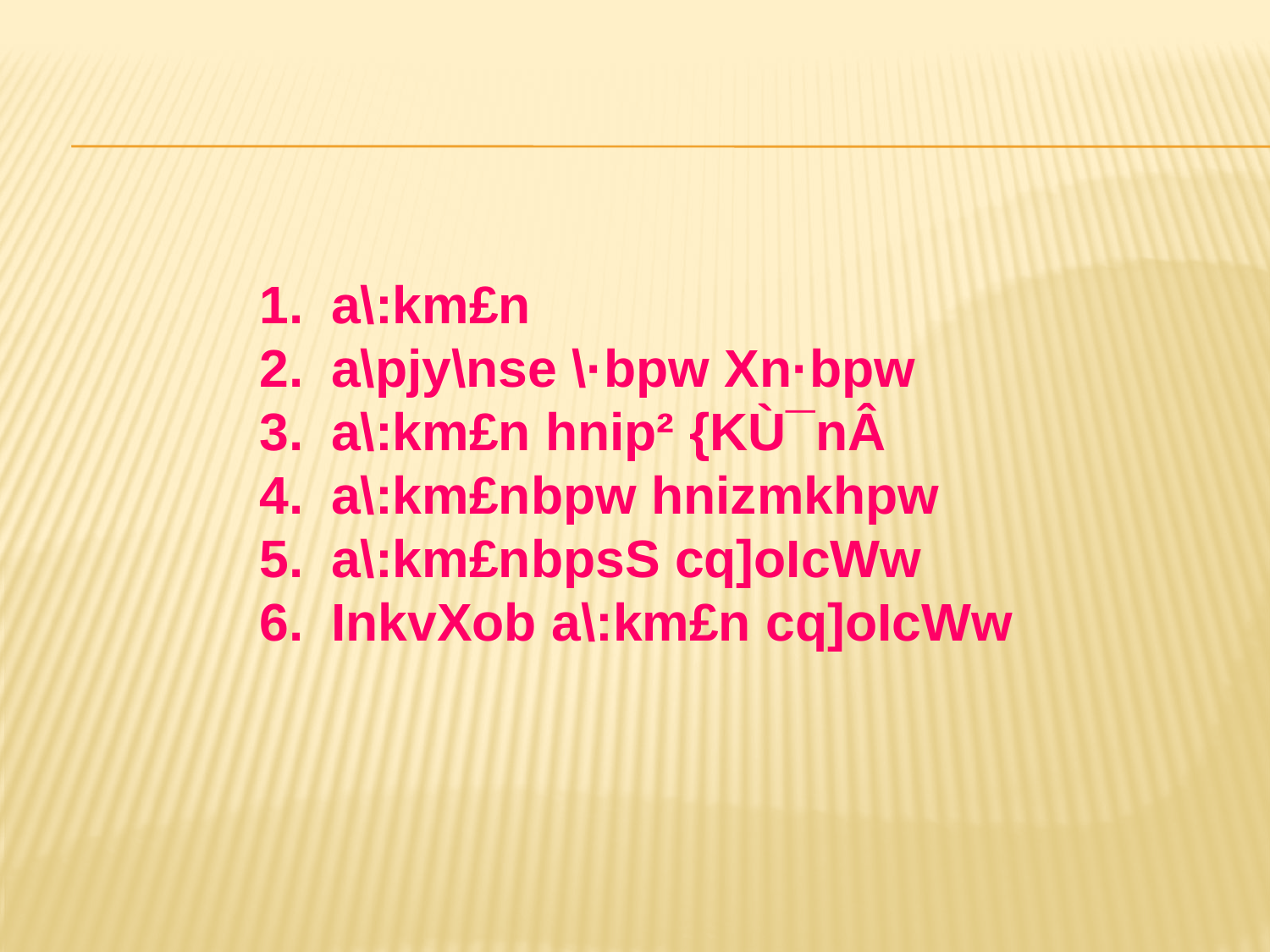

a\:km£n
a\pjy\nse \·bpw Xn·bpw
a\:km£n hnip² {KÙ¯nÂ
a\:km£nbpw hnizmkhpw
a\:km£nbpsS cq]oIcWw
InkvXob a\:km£n cq]oIcWw